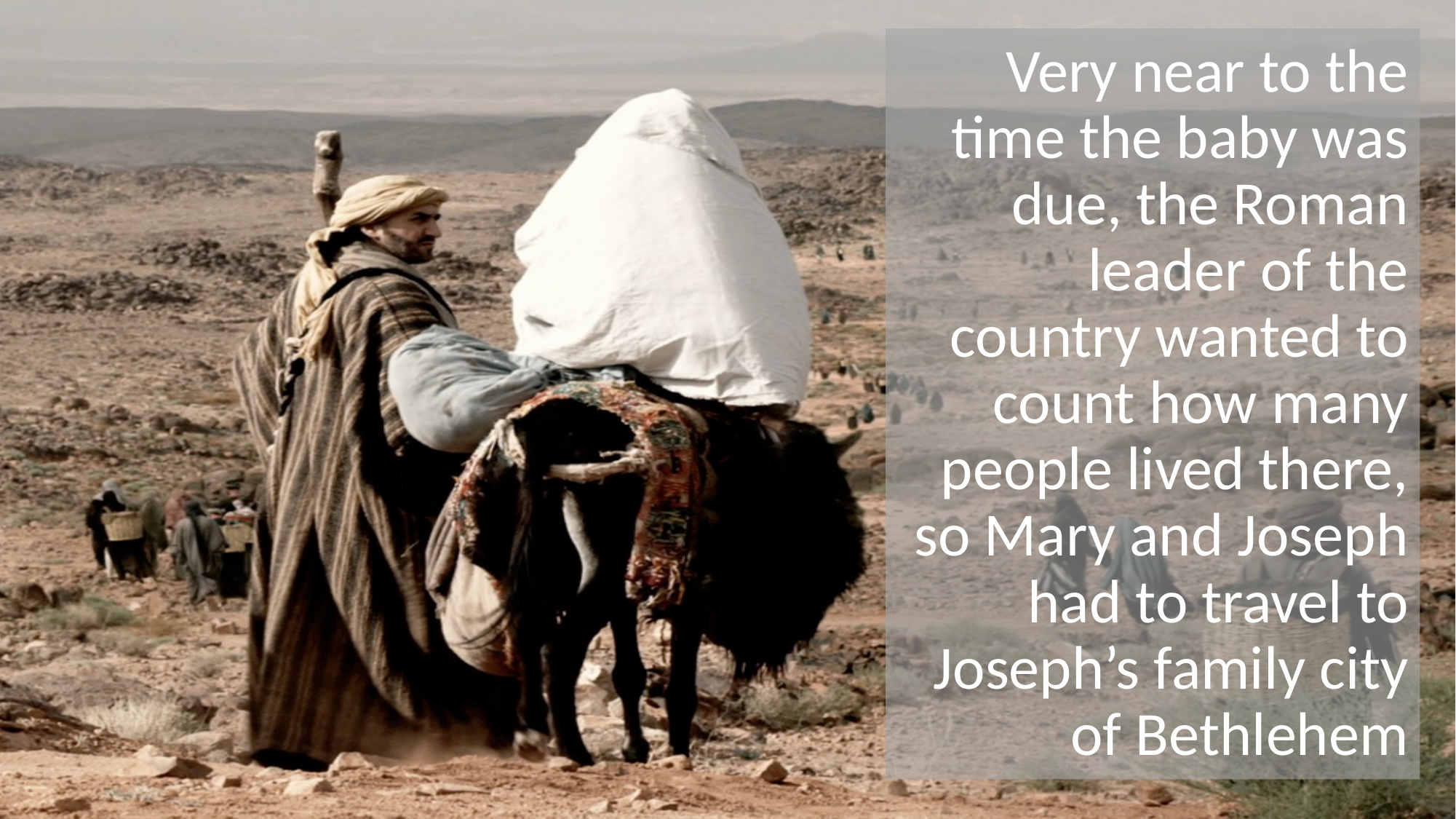

# Very near to the time the baby was due, the Roman leader of the country wanted to count how many people lived there, so Mary and Joseph had to travel to Joseph’s family city of Bethlehem